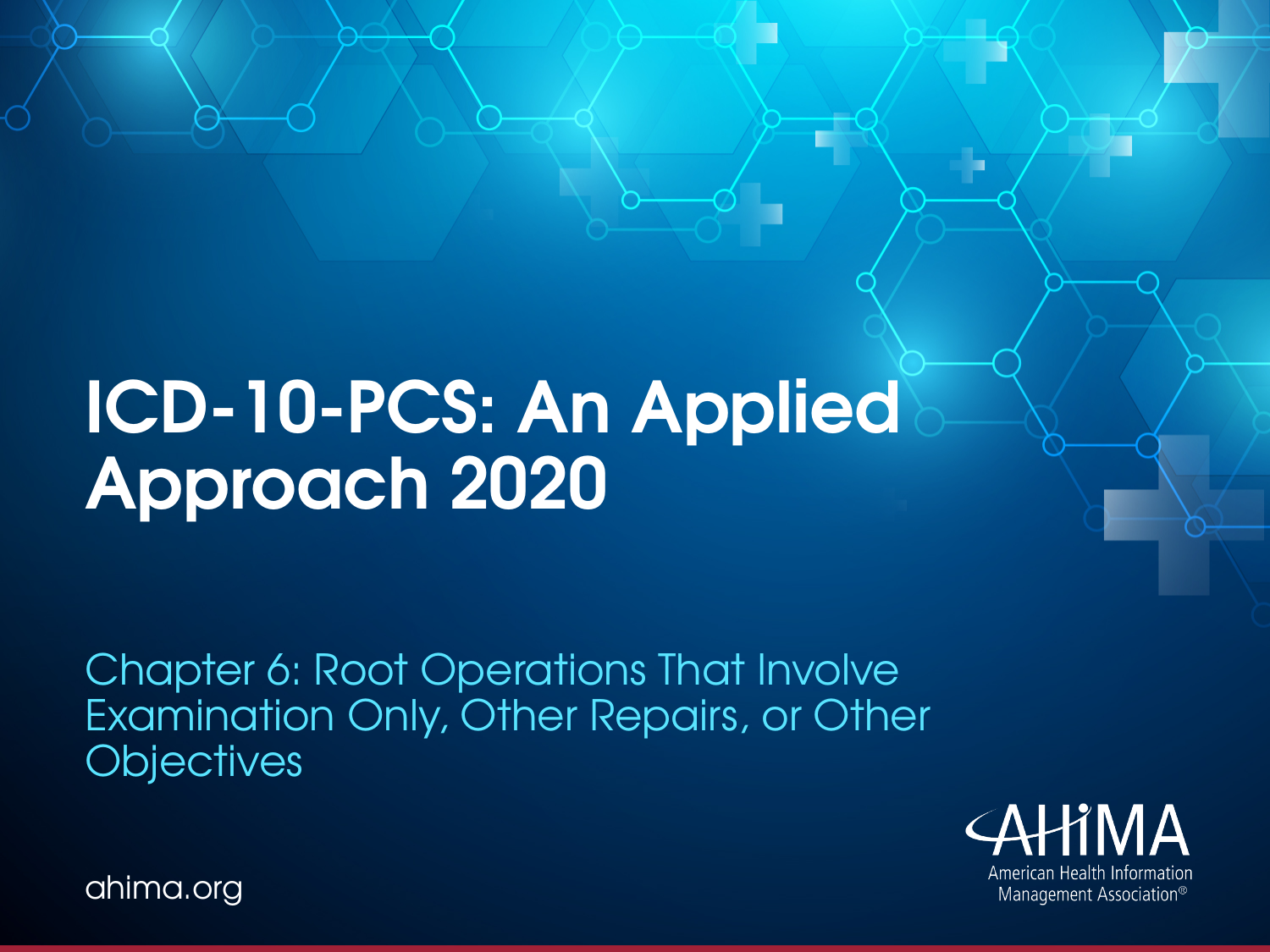

# ICD-10-PCS: An Applied Approach 2020
Chapter 6: Root Operations That Involve Examination Only, Other Repairs, or Other Objectives